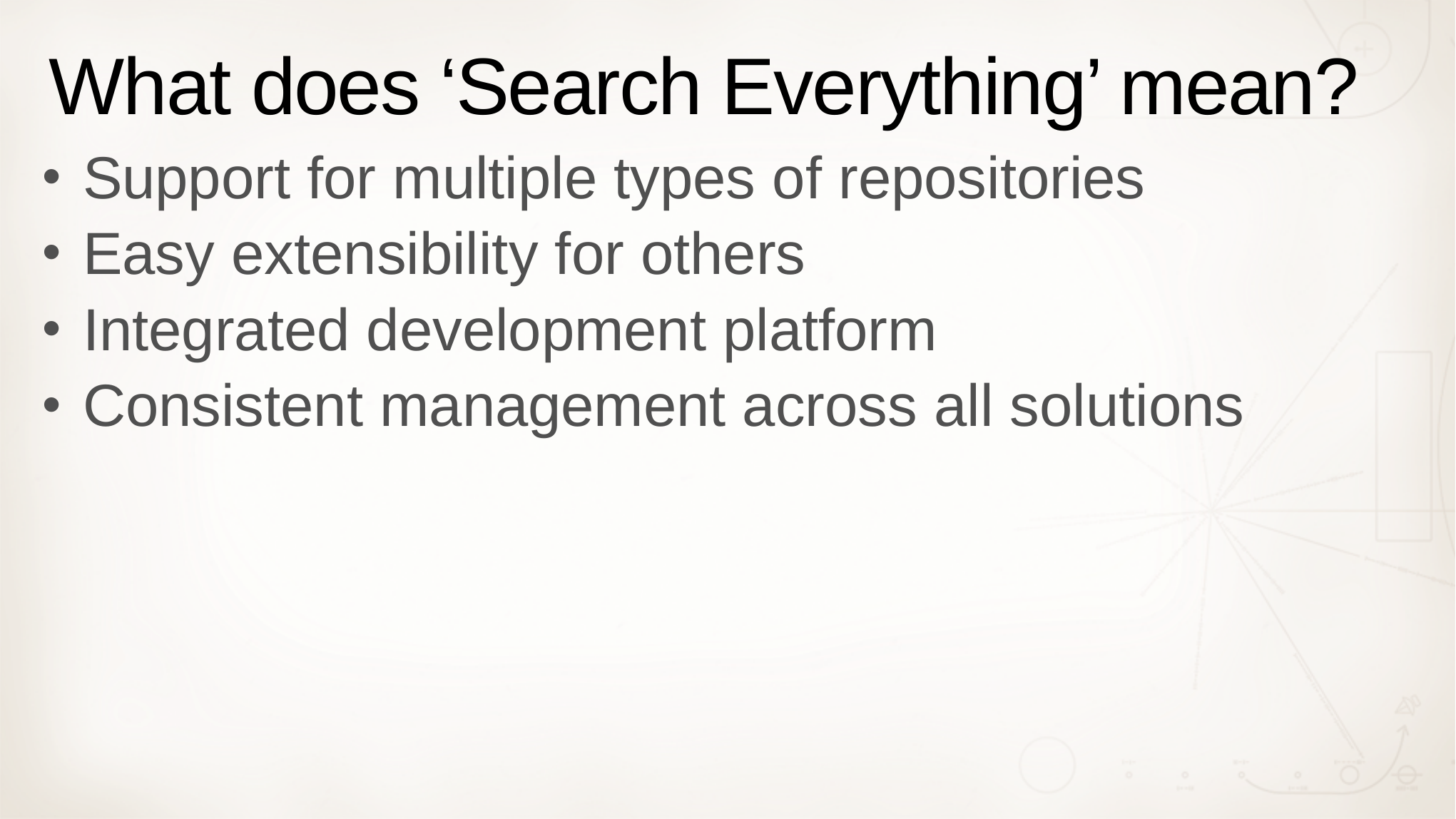

# What does ‘Search Everything’ mean?
Support for multiple types of repositories
Easy extensibility for others
Integrated development platform
Consistent management across all solutions